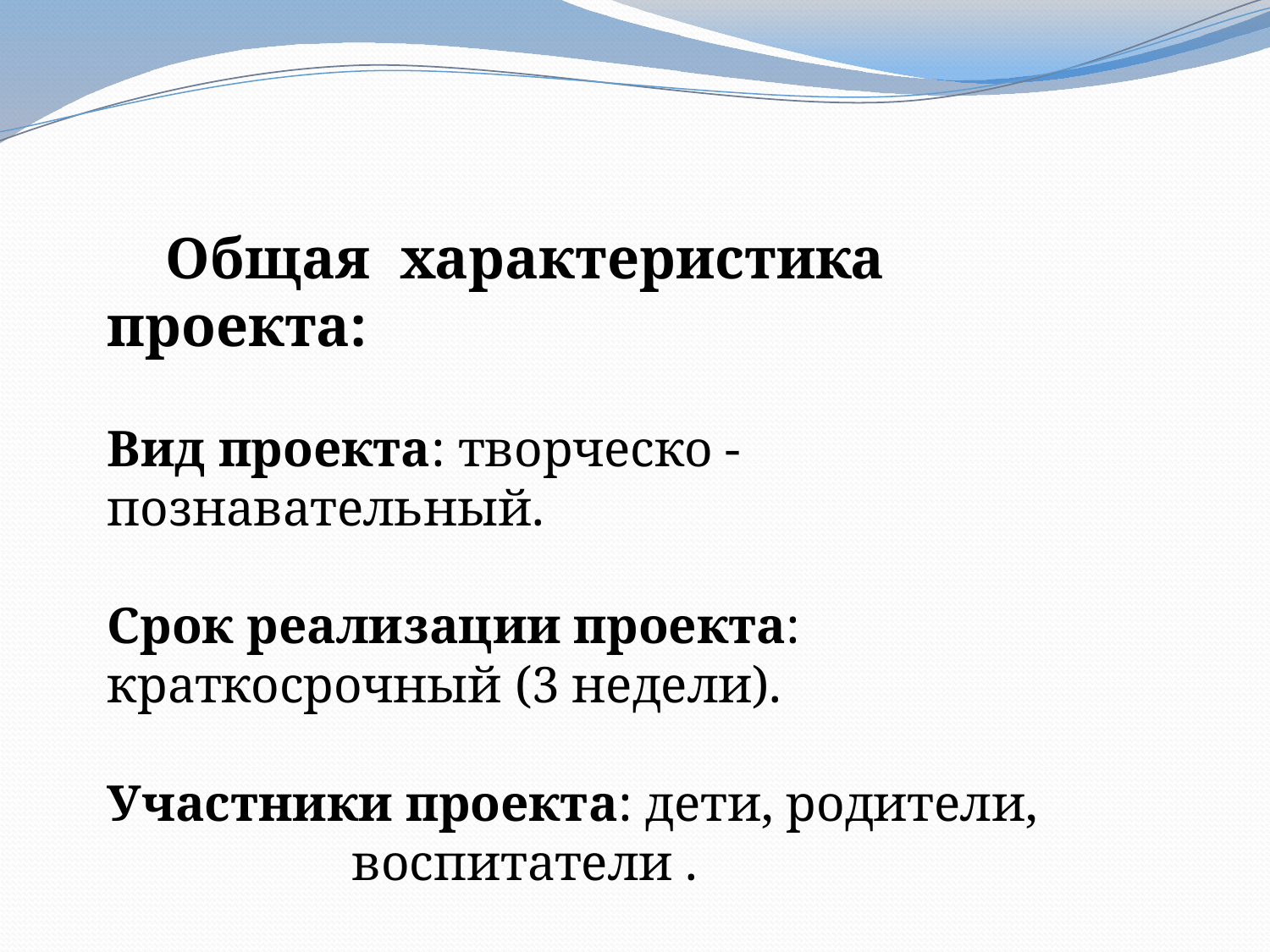

Общая  характеристика  проекта:

Вид проекта: творческо - познавательный.

Срок реализации проекта: краткосрочный (3 недели).

Участники проекта: дети, родители,                            воспитатели .